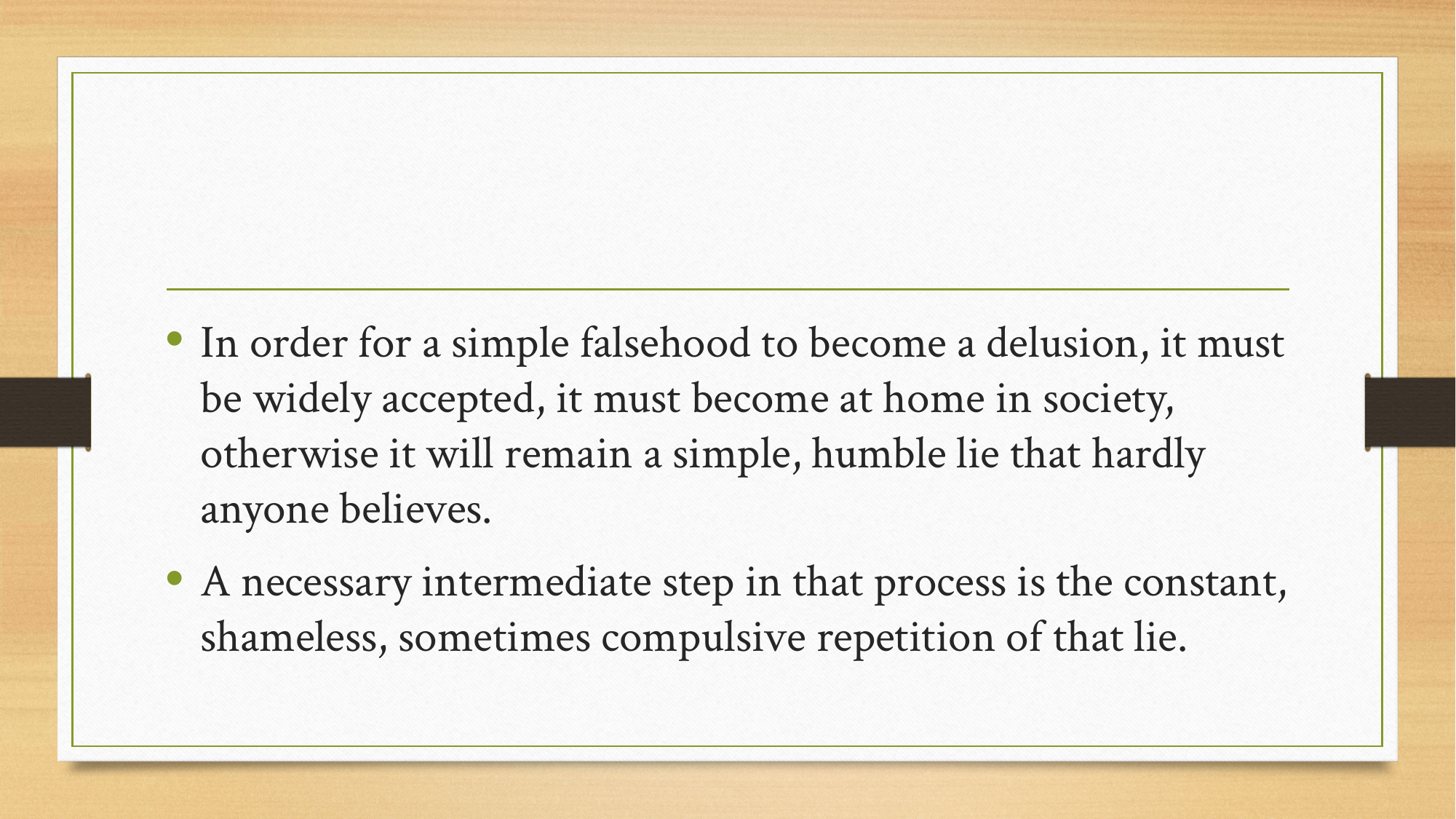

In order for a simple falsehood to become a delusion, it must be widely accepted, it must become at home in society, otherwise it will remain a simple, humble lie that hardly anyone believes.
A necessary intermediate step in that process is the constant, shameless, sometimes compulsive repetition of that lie.